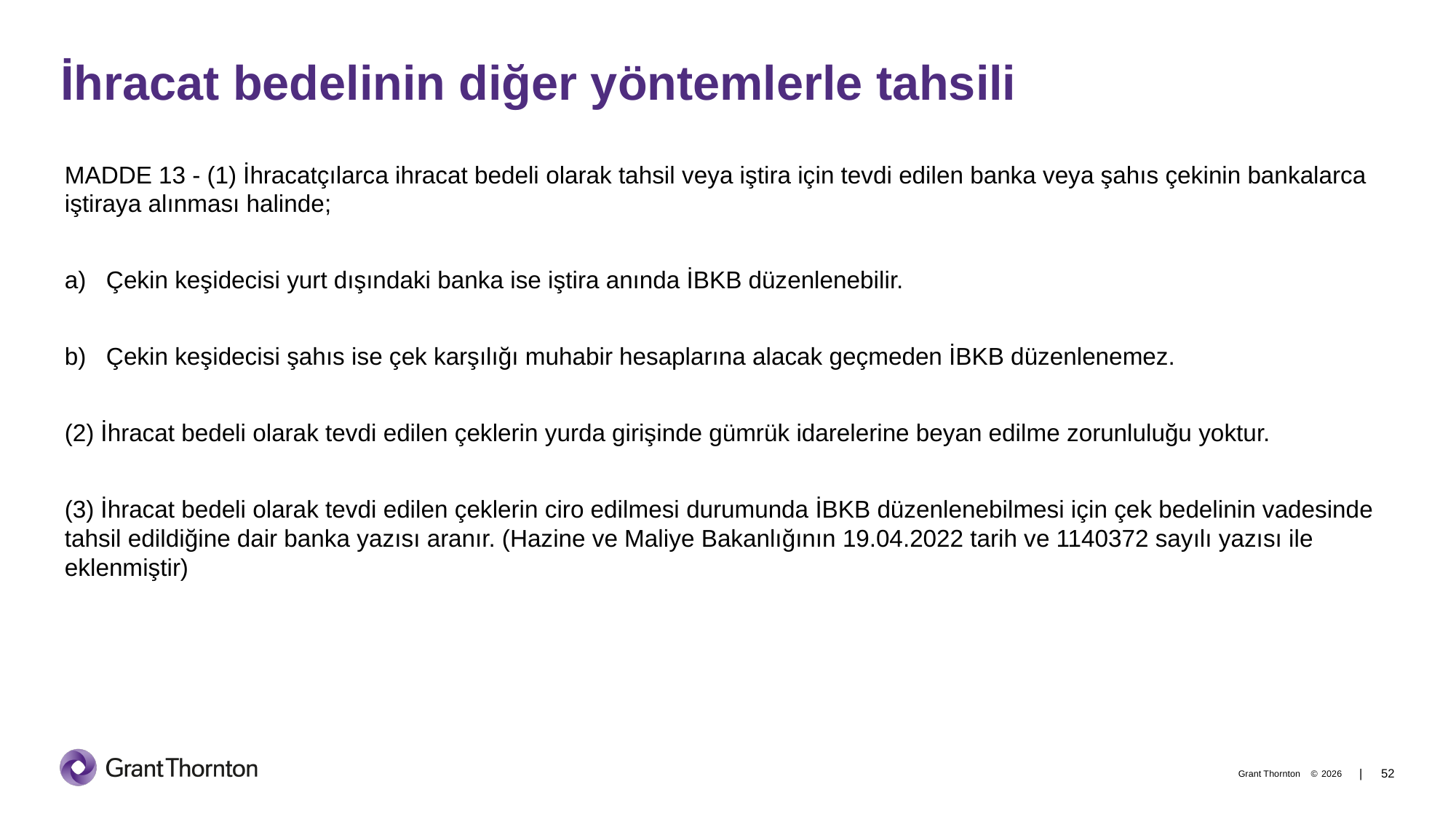

# İhracat bedelinin diğer yöntemlerle tahsili

MADDE 13 - (1) İhracatçılarca ihracat bedeli olarak tahsil veya iştira için tevdi edilen banka veya şahıs çekinin bankalarca iştiraya alınması halinde;

a)   Çekin keşidecisi yurt dışındaki banka ise iştira anında İBKB düzenlenebilir.

b)   Çekin keşidecisi şahıs ise çek karşılığı muhabir hesaplarına alacak geçmeden İBKB düzenlenemez.

(2) İhracat bedeli olarak tevdi edilen çeklerin yurda girişinde gümrük idarelerine beyan edilme zorunluluğu yoktur.

(3) İhracat bedeli olarak tevdi edilen çeklerin ciro edilmesi durumunda İBKB düzenlenebilmesi için çek bedelinin vadesinde tahsil edildiğine dair banka yazısı aranır. (Hazine ve Maliye Bakanlığının 19.04.2022 tarih ve 1140372 sayılı yazısı ile eklenmiştir)
52